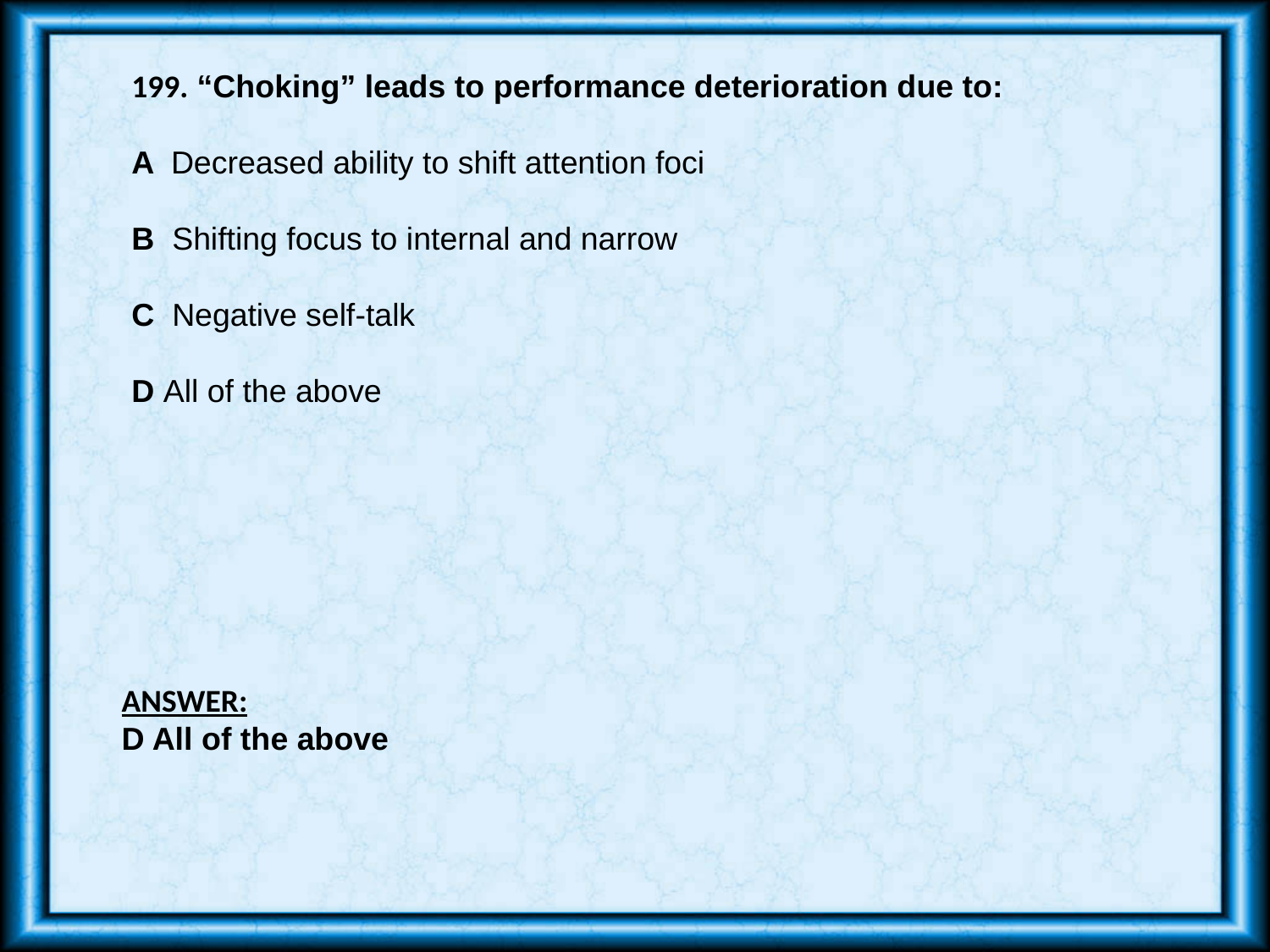

199. “Choking” leads to performance deterioration due to:

A  Decreased ability to shift attention foci

B  Shifting focus to internal and narrow

C  Negative self-talk

D All of the above

ANSWER:
D All of the above